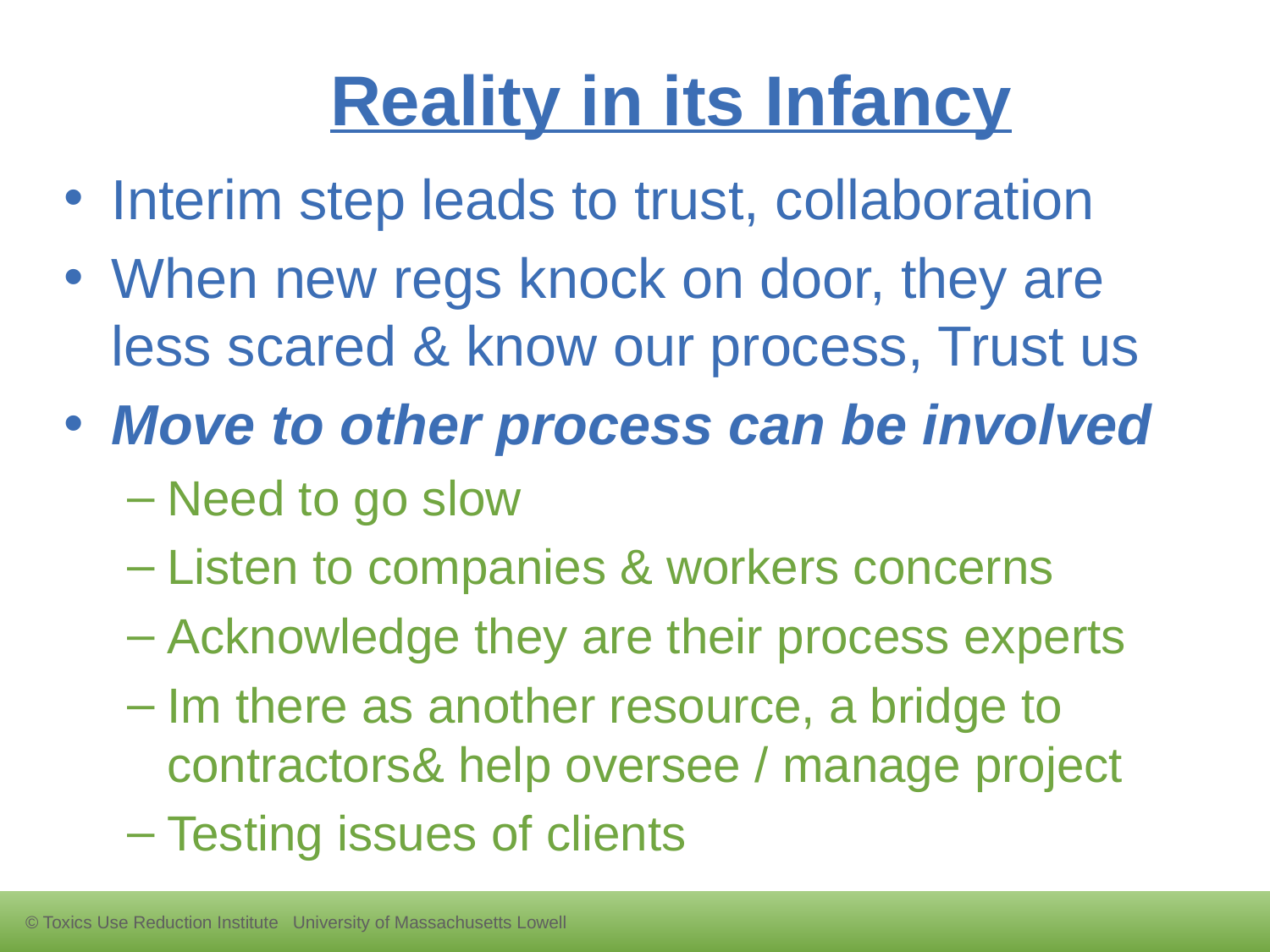

# Reality in its Infancy
Interim step leads to trust, collaboration
When new regs knock on door, they are less scared & know our process, Trust us
Move to other process can be involved
Need to go slow
Listen to companies & workers concerns
Acknowledge they are their process experts
Im there as another resource, a bridge to contractors& help oversee / manage project
Testing issues of clients